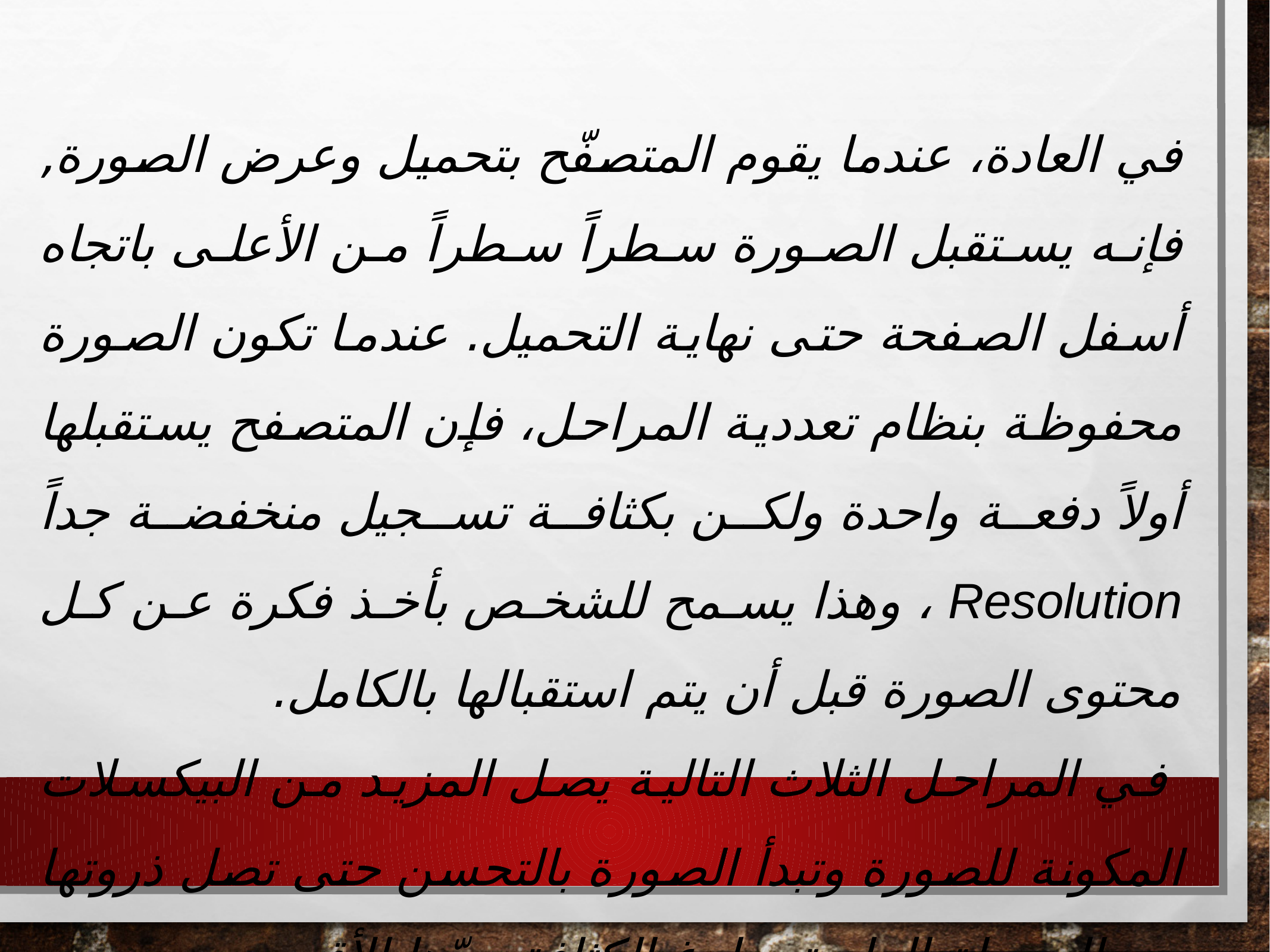

في العادة، عندما يقوم المتصفّح بتحميل وعرض الصورة, فإنه يستقبل الصورة سطراً سطراً من الأعلى باتجاه أسفل الصفحة حتى نهاية التحميل. عندما تكون الصورة محفوظة بنظام تعددية المراحل، فإن المتصفح يستقبلها أولاً دفعة واحدة ولكن بكثافة تسجيل منخفضة جداً Resolution ، وهذا يسمح للشخص بأخذ فكرة عن كل محتوى الصورة قبل أن يتم استقبالها بالكامل.
 في المراحل الثلاث التالية يصل المزيد من البيكسلات المكونة للصورة وتبدأ الصورة بالتحسن حتى تصل ذروتها بعد المرحلة الرابعة وبلوغ الكثافة حدّها الأقصى.